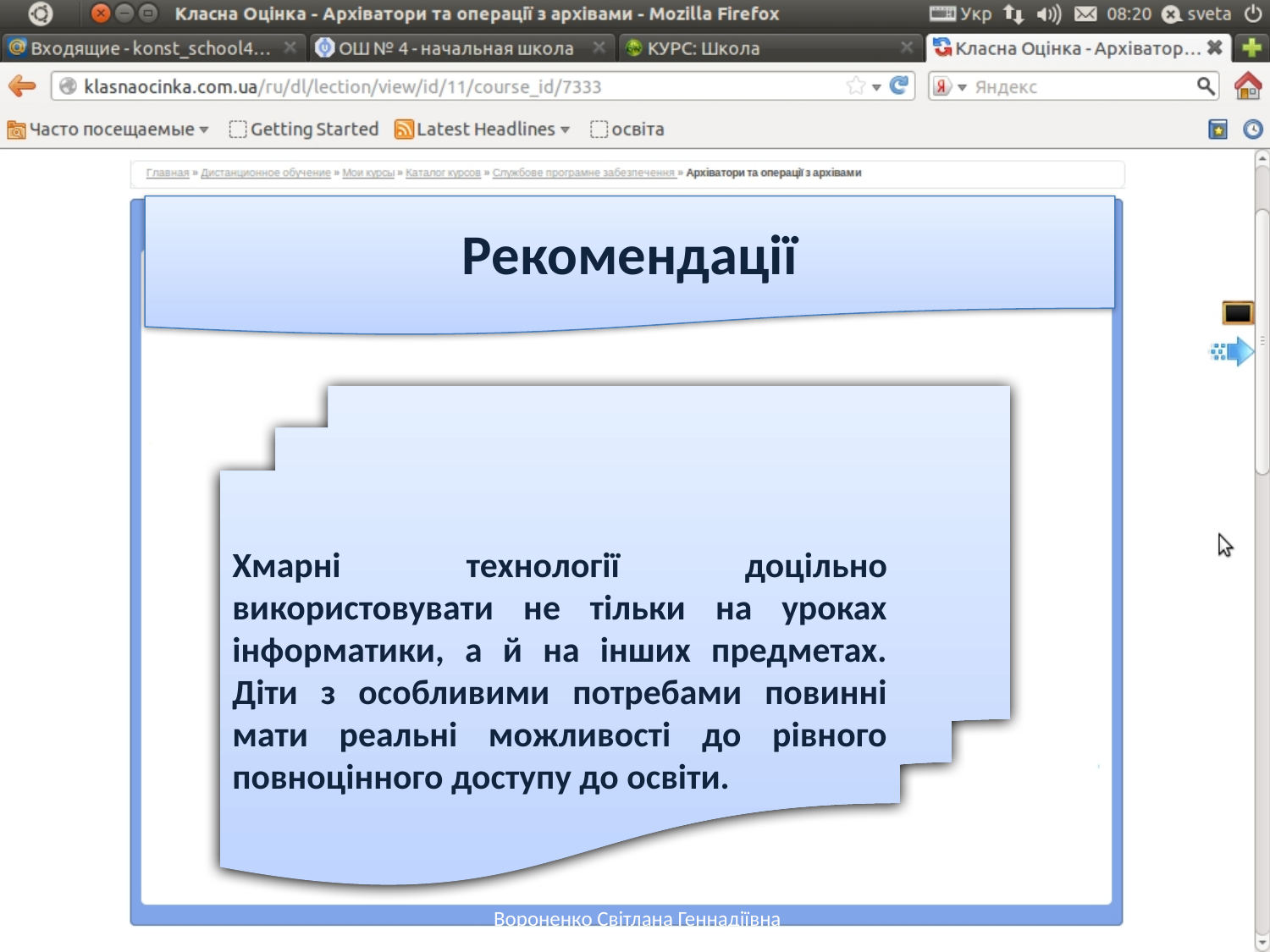

Рекомендації
Хмарні технології доцільно використовувати не тільки на уроках інформатики, а й на інших предметах. Діти з особливими потребами повинні мати реальні можливості до рівного повноцінного доступу до освіти.
Вороненко Світлана Геннадіївна